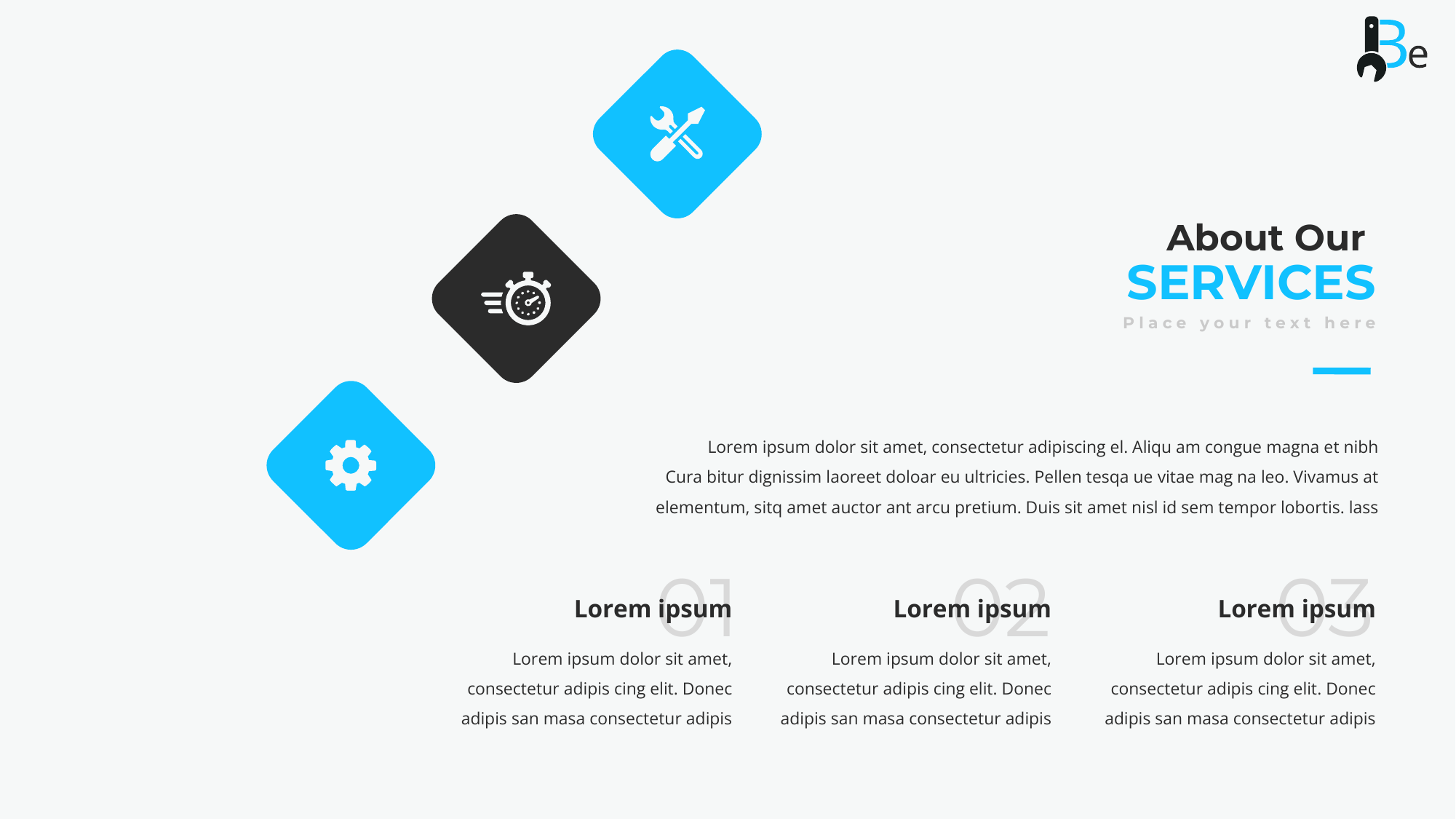

About Our
SERVICES
Place your text here

Lorem ipsum dolor sit amet, consectetur adipiscing el. Aliqu am congue magna et nibh
Cura bitur dignissim laoreet doloar eu ultricies. Pellen tesqa ue vitae mag na leo. Vivamus at elementum, sitq amet auctor ant arcu pretium. Duis sit amet nisl id sem tempor lobortis. lass

01
Lorem ipsum
Lorem ipsum dolor sit amet, consectetur adipis cing elit. Donec adipis san masa consectetur adipis
02
Lorem ipsum
Lorem ipsum dolor sit amet, consectetur adipis cing elit. Donec adipis san masa consectetur adipis
03
Lorem ipsum
Lorem ipsum dolor sit amet, consectetur adipis cing elit. Donec adipis san masa consectetur adipis